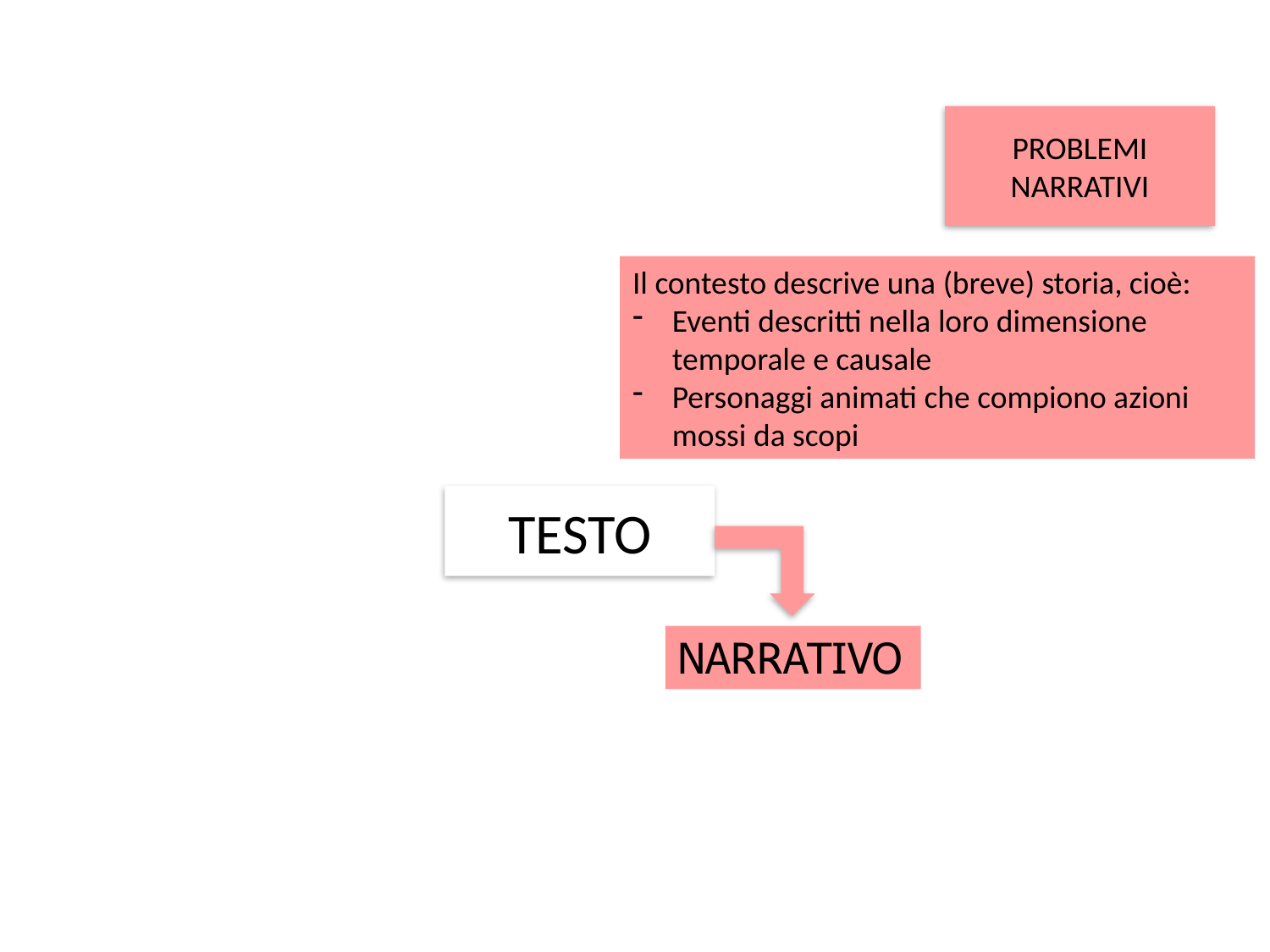

PROBLEMI
NARRATIVI
Il contesto descrive una (breve) storia, cioè:
Eventi descritti nella loro dimensione temporale e causale
Personaggi animati che compiono azioni mossi da scopi
TESTO

NARRATIVO